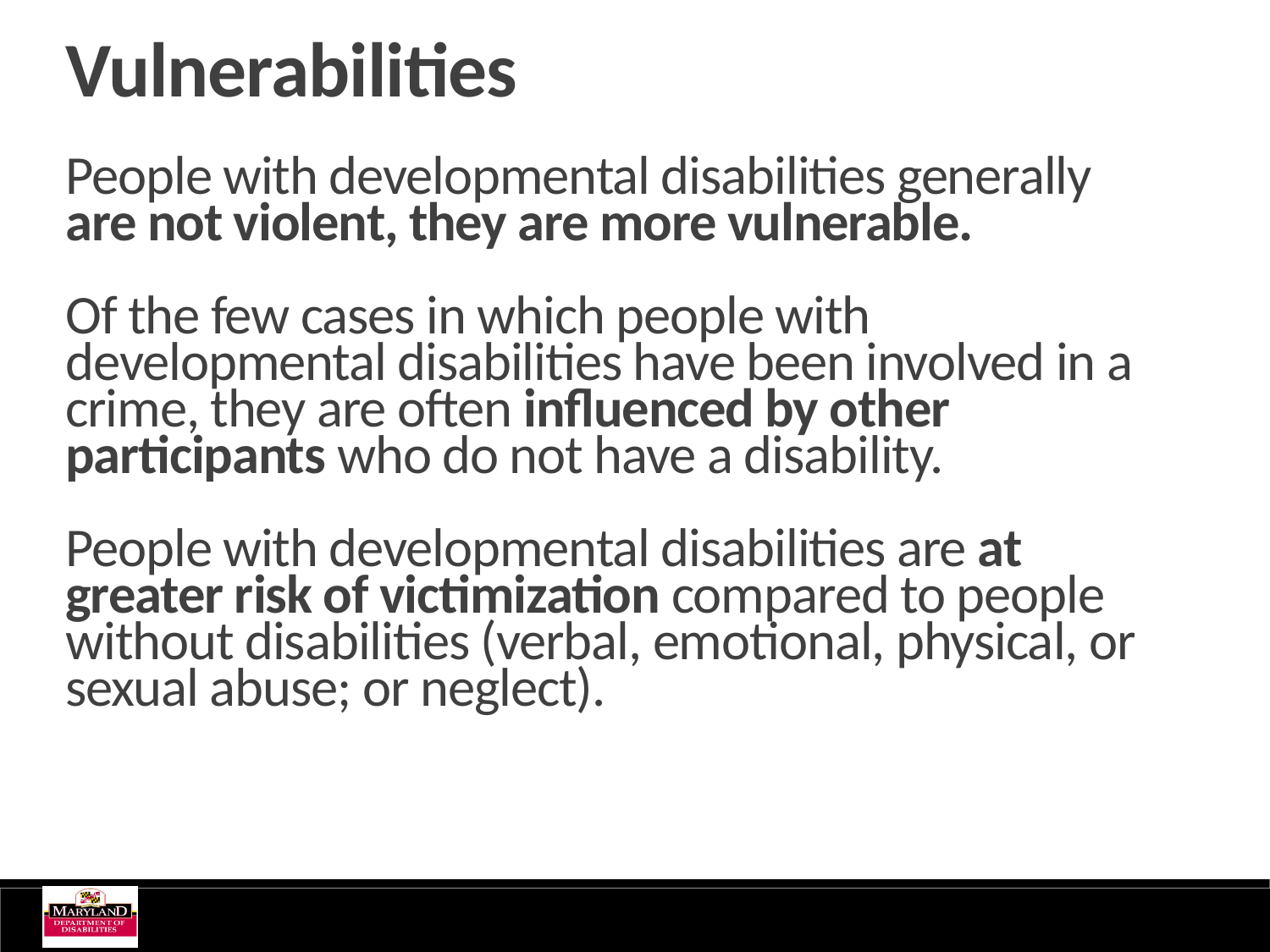

Vulnerabilities
People with developmental disabilities generally
are not violent, they are more vulnerable.
Of the few cases in which people with developmental disabilities have been involved in a crime, they are often influenced by other participants who do not have a disability.
People with developmental disabilities are at greater risk of victimization compared to people without disabilities (verbal, emotional, physical, or sexual abuse; or neglect).